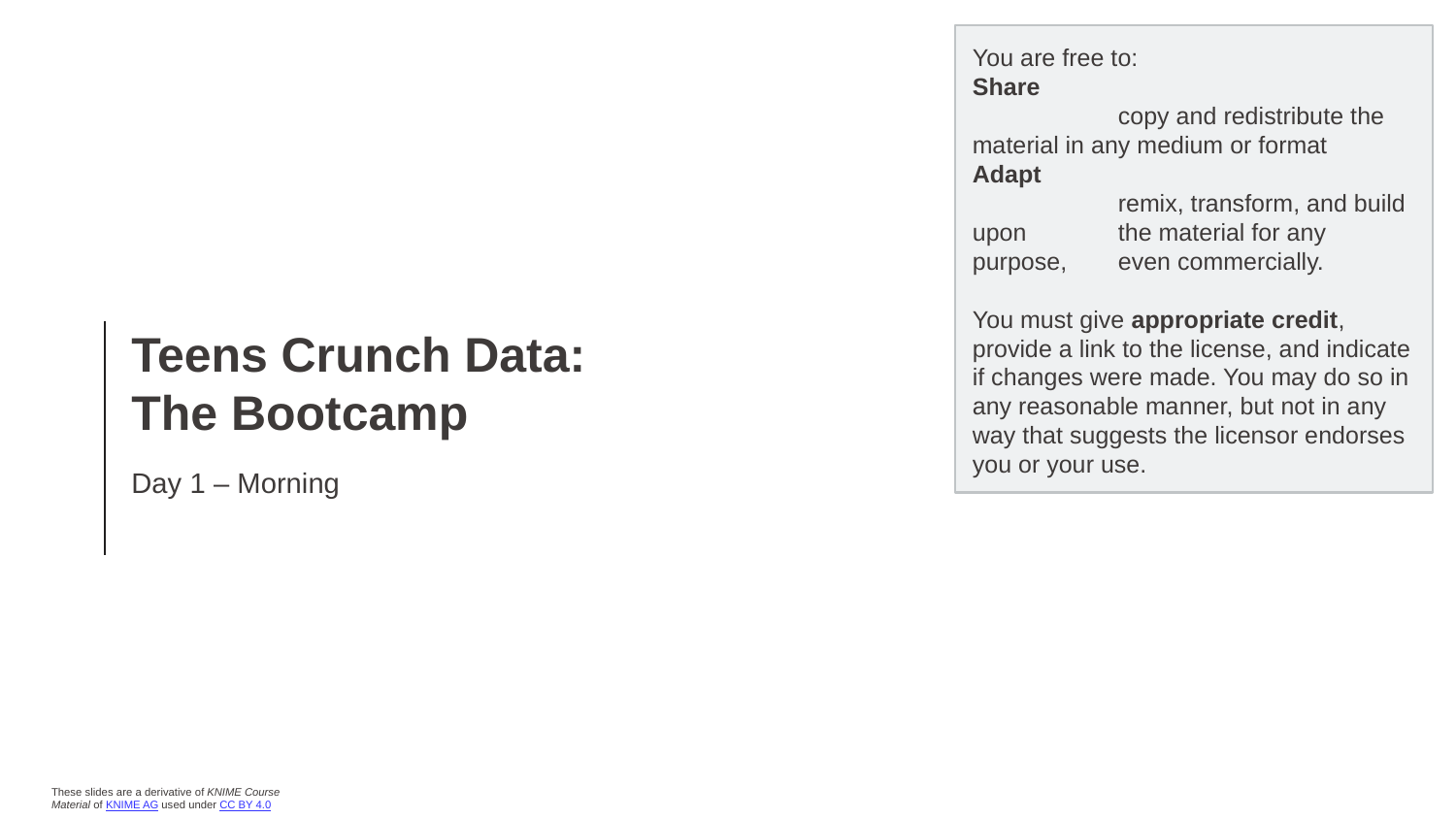

# Teens Crunch Data: The Bootcamp
Day 1 – Morning